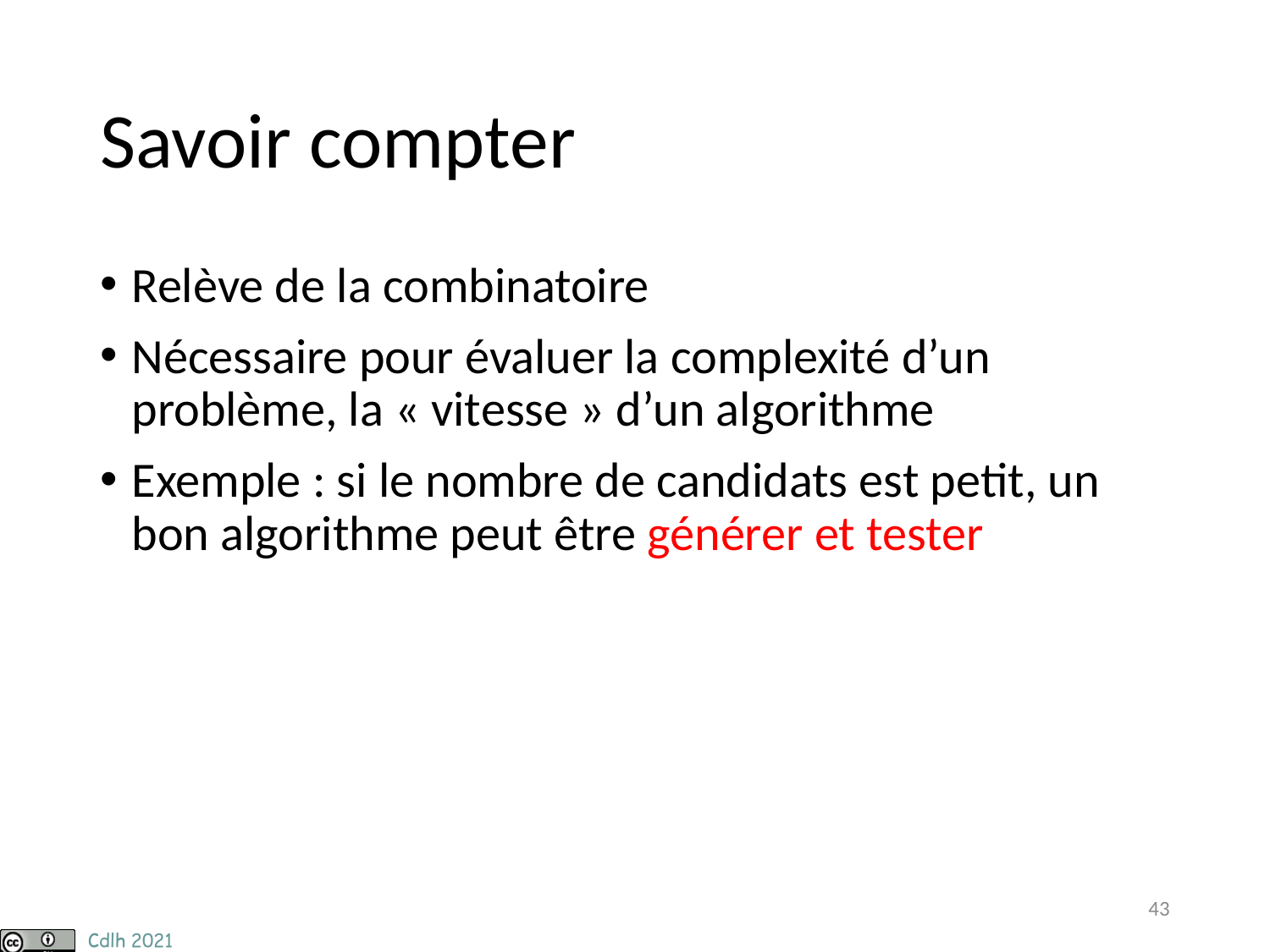

# Savoir compter
Relève de la combinatoire
Nécessaire pour évaluer la complexité d’un problème, la « vitesse » d’un algorithme
Exemple : si le nombre de candidats est petit, un bon algorithme peut être générer et tester
43